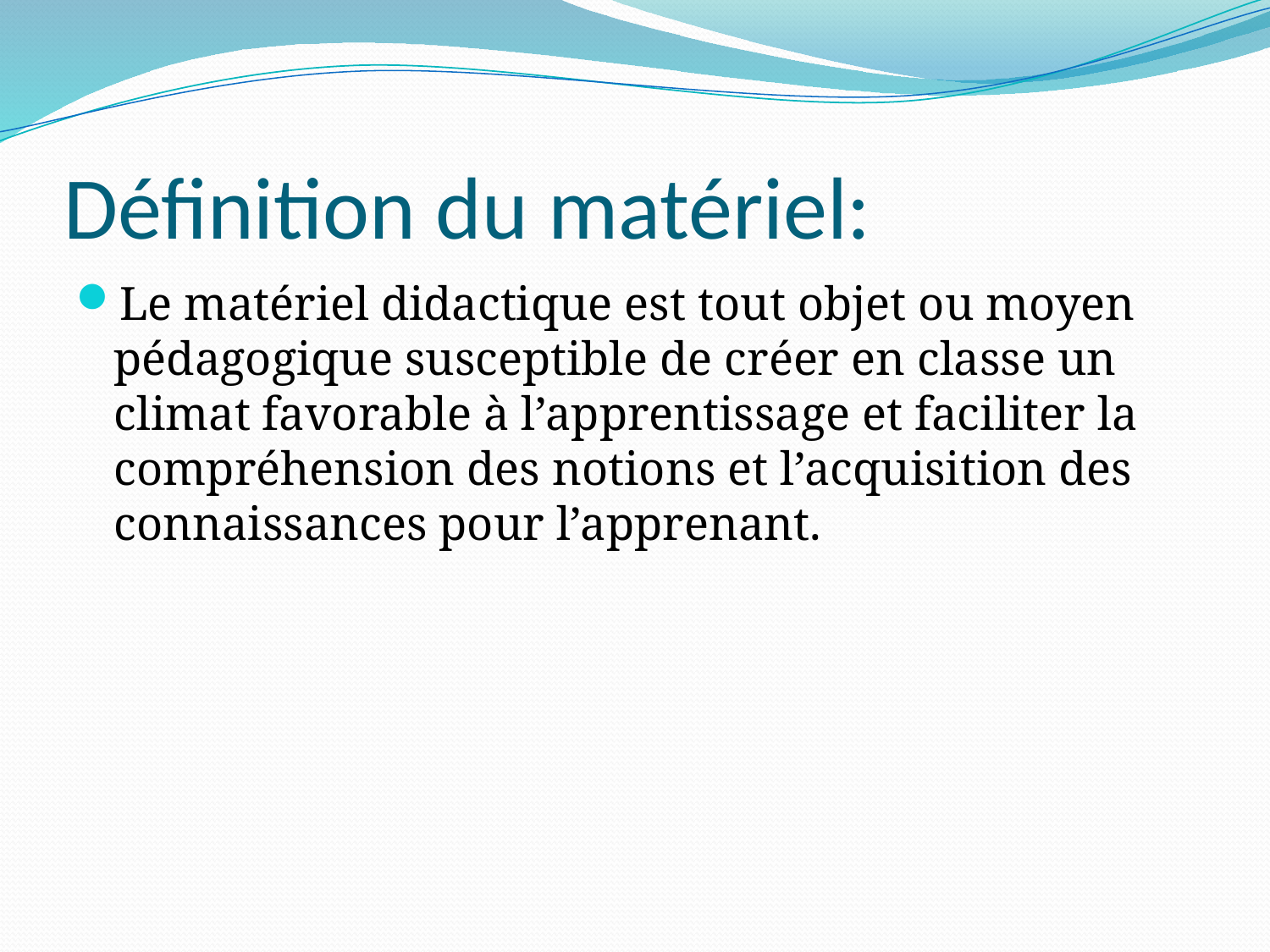

# Définition du matériel:
Le matériel didactique est tout objet ou moyen pédagogique susceptible de créer en classe un climat favorable à l’apprentissage et faciliter la compréhension des notions et l’acquisition des connaissances pour l’apprenant.